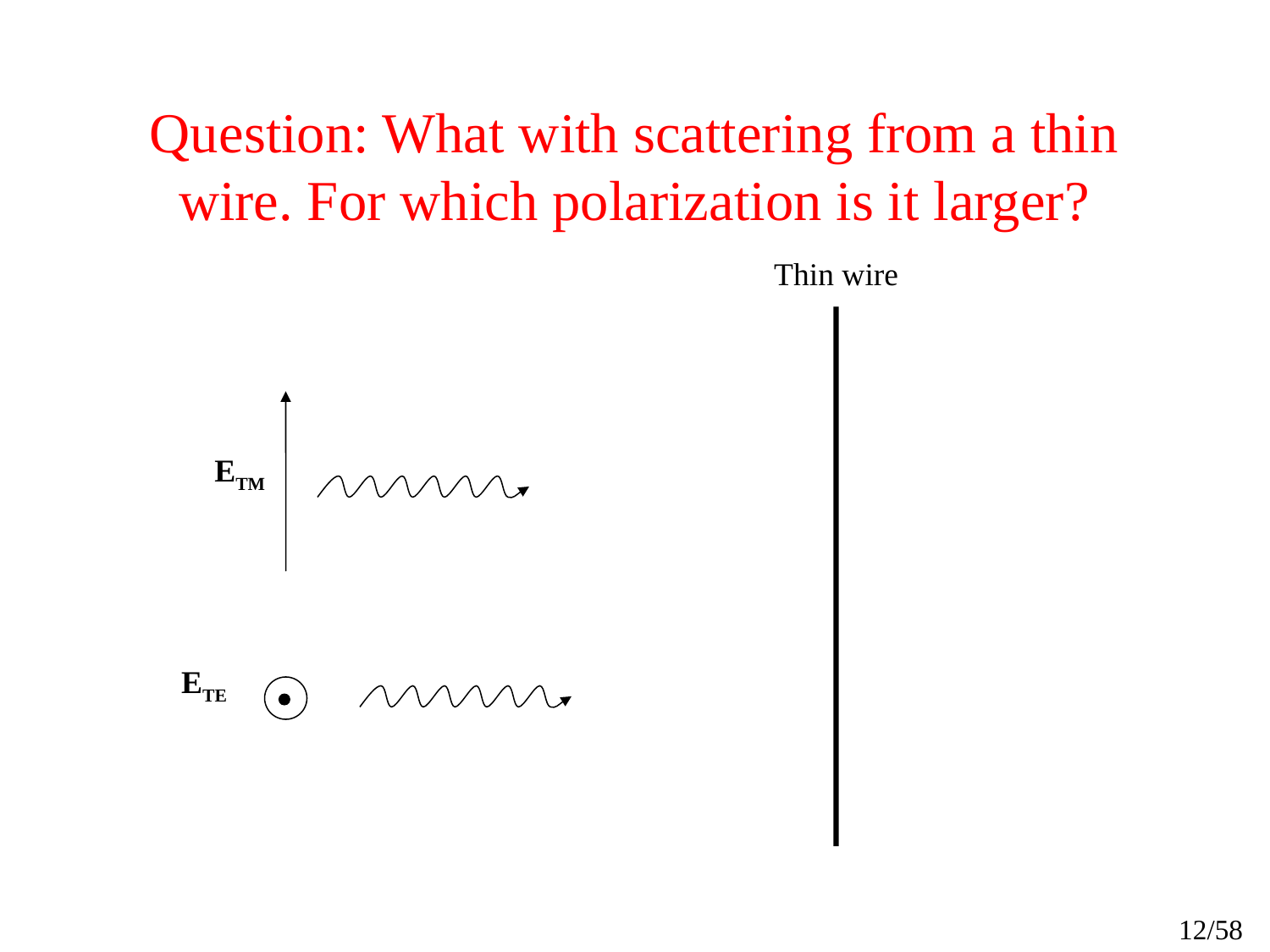

# Question: What with scattering from a thin wire. For which polarization is it larger?
Thin wire

ETM

ETE